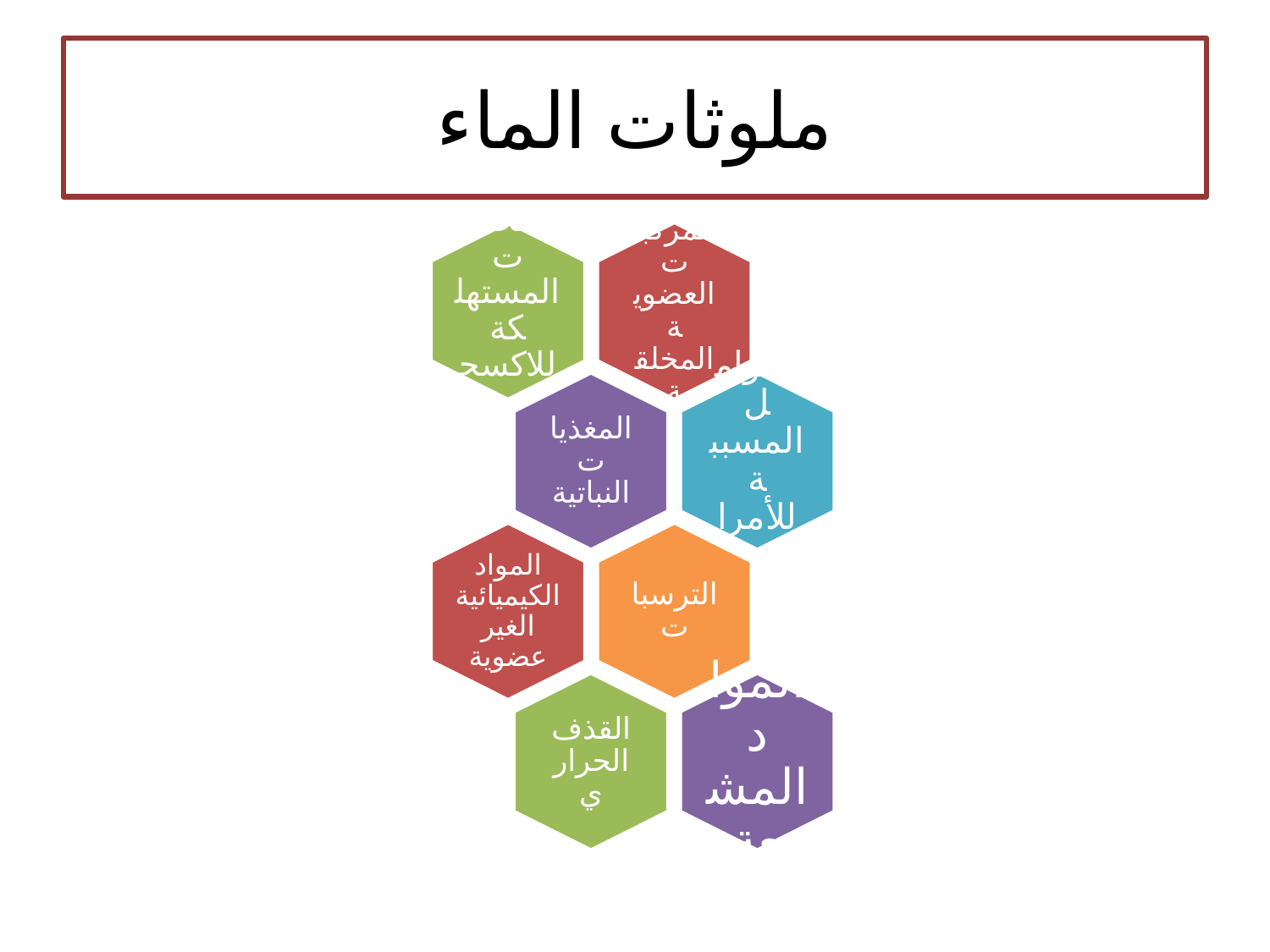

# ملوثات الماء
المركبات العضوية المخلقة

المخلفات المستهلكة للاكسجين
المغذيات النباتية

العوامل المسببة للأمراض
الترسبات

المواد الكيميائية الغير عضوية
القذف الحراري
المواد المشعة